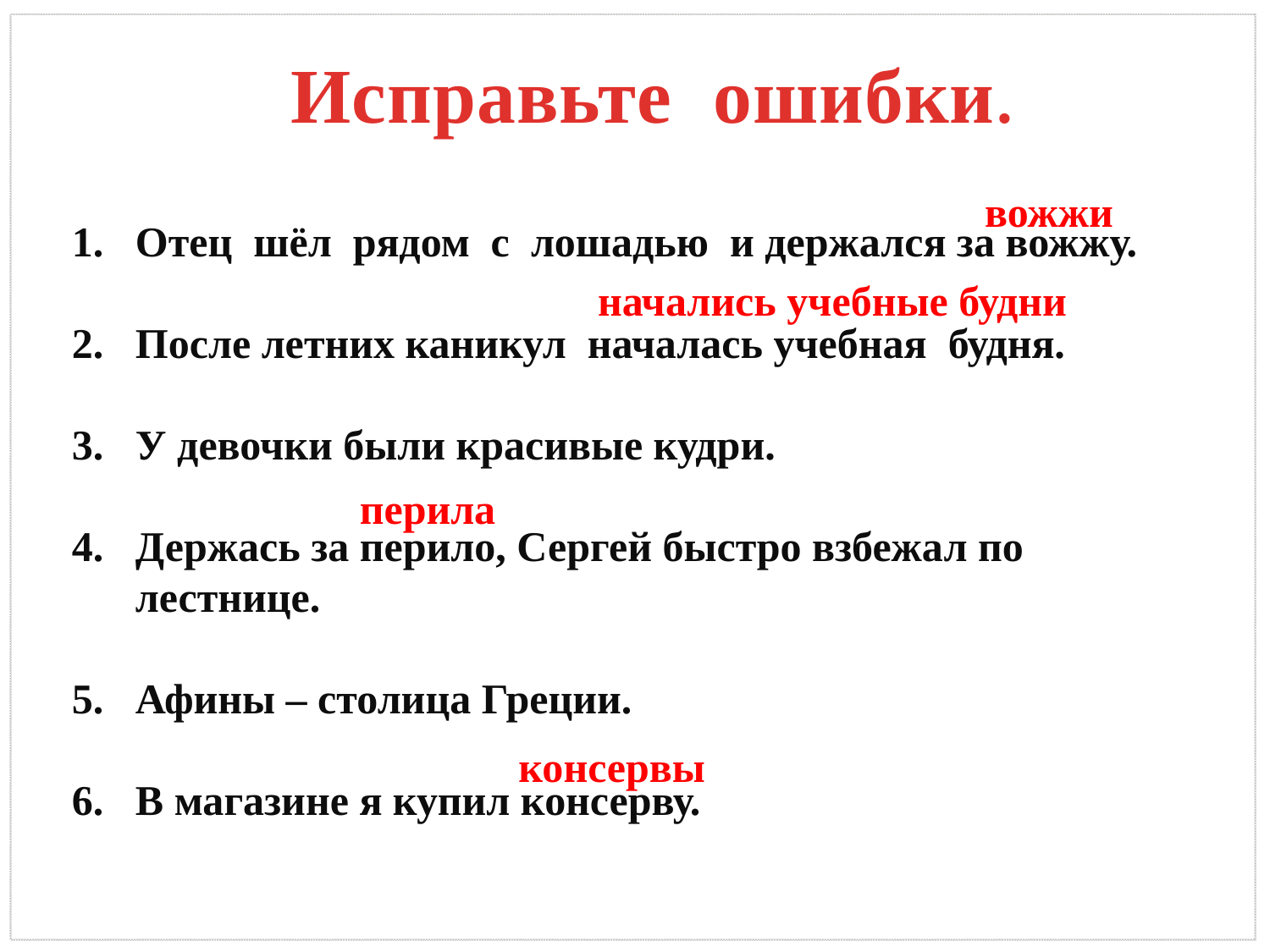

Исправьте  ошибки.
вожжи
Отец  шёл  рядом  с  лошадью  и держался за вожжу.

После летних каникул  началась учебная  будня.

У девочки были красивые кудри.

Держась за перило, Сергей быстро взбежал по лестнице.

Афины – столица Греции.

В магазине я купил консерву.

начались учебные будни
перила
консервы